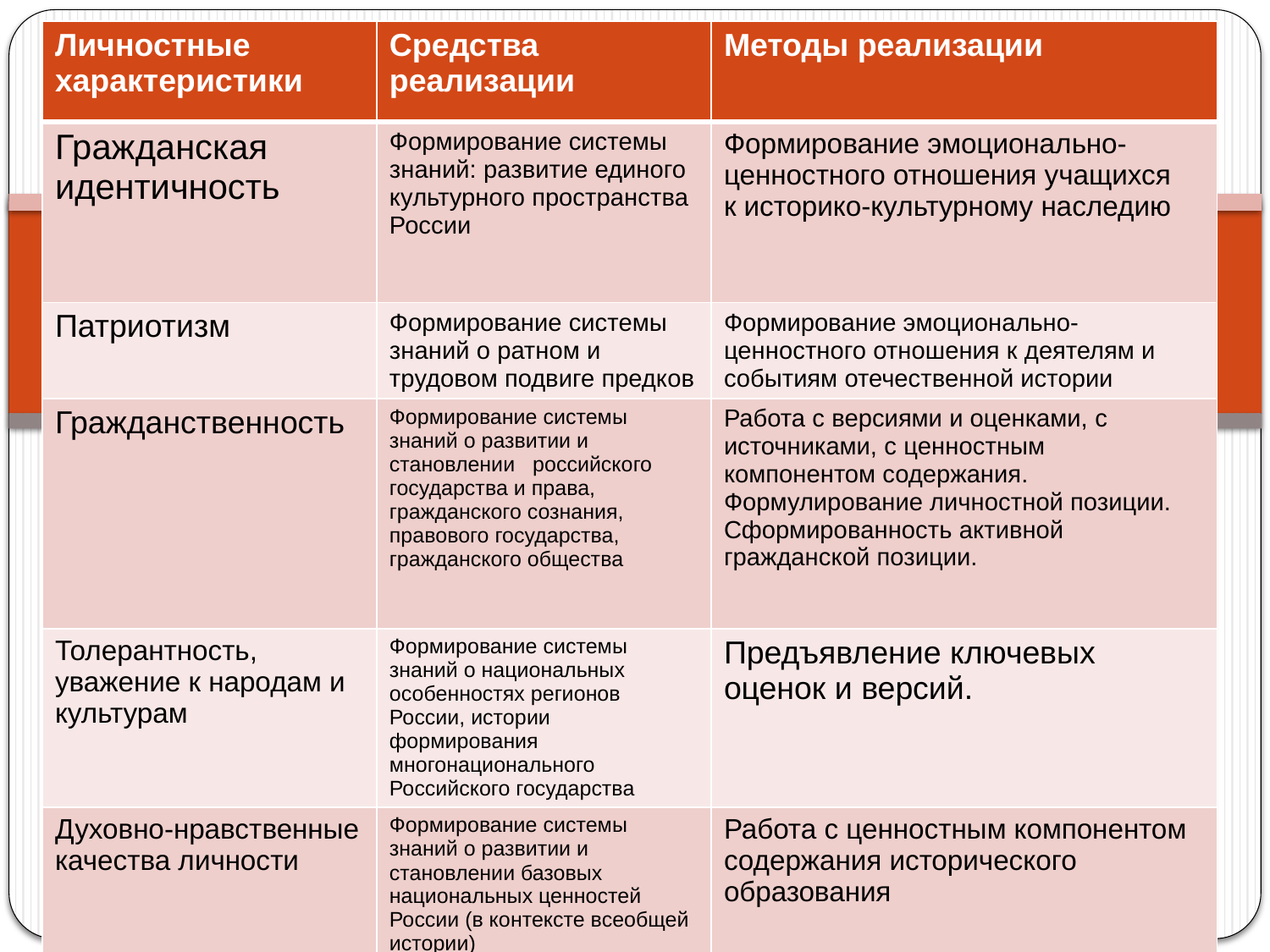

| Личностные характеристики | Средства реализации | Методы реализации |
| --- | --- | --- |
| Гражданская идентичность | Формирование системы знаний: развитие единого культурного пространства России | Формирование эмоционально-ценностного отношения учащихся   к историко-культурному наследию |
| Патриотизм | Формирование системы знаний о ратном и трудовом подвиге предков | Формирование эмоционально-ценностного отношения к деятелям и событиям отечественной истории |
| Гражданственность | Формирование системы знаний о развитии и становлении   российского государства и права, гражданского сознания,   правового государства, гражданского общества | Работа с версиями и оценками, с источниками, с ценностным компонентом содержания. Формулирование личностной позиции. Сформированность активной гражданской позиции. |
| Толерантность, уважение к народам и культурам | Формирование системы знаний о национальных особенностях регионов России, истории формирования многонационального Российского государства | Предъявление ключевых оценок и версий. |
| Духовно-нравственные качества личности | Формирование системы знаний о развитии и становлении базовых национальных ценностей России (в контексте всеобщей истории) | Работа с ценностным компонентом содержания исторического образования |
# Механизм реализации воспитательного ресурса по Историко-Культурному Стандарту